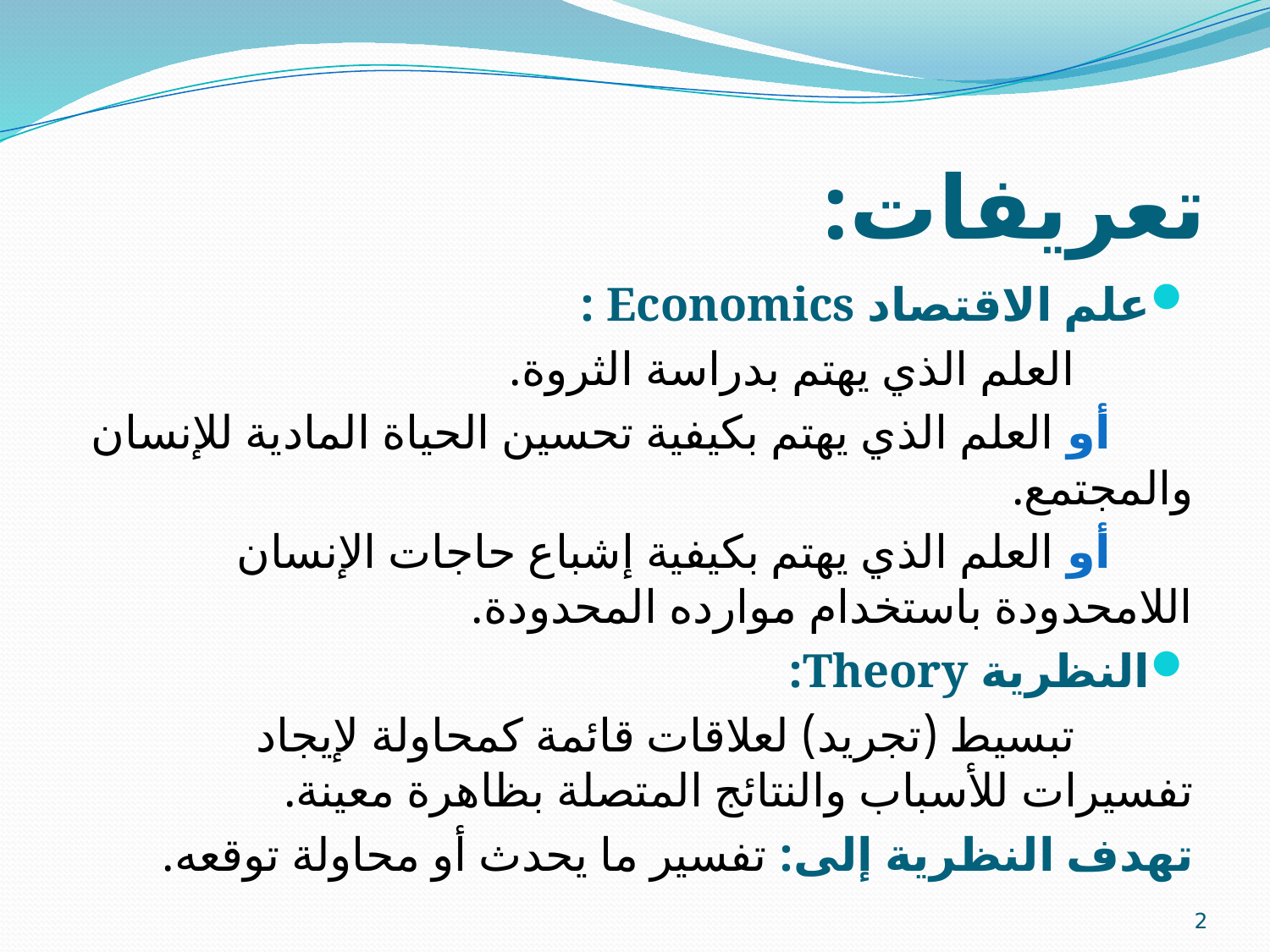

# تعريفات:
علم الاقتصاد Economics :
          العلم الذي يهتم بدراسة الثروة.
       أو العلم الذي يهتم بكيفية تحسين الحياة المادية للإنسان والمجتمع.
       أو العلم الذي يهتم بكيفية إشباع حاجات الإنسان اللامحدودة باستخدام موارده المحدودة.
النظرية Theory:
          تبسيط (تجريد) لعلاقات قائمة كمحاولة لإيجاد تفسيرات للأسباب والنتائج المتصلة بظاهرة معينة.
تهدف النظرية إلى: تفسير ما يحدث أو محاولة توقعه.
2